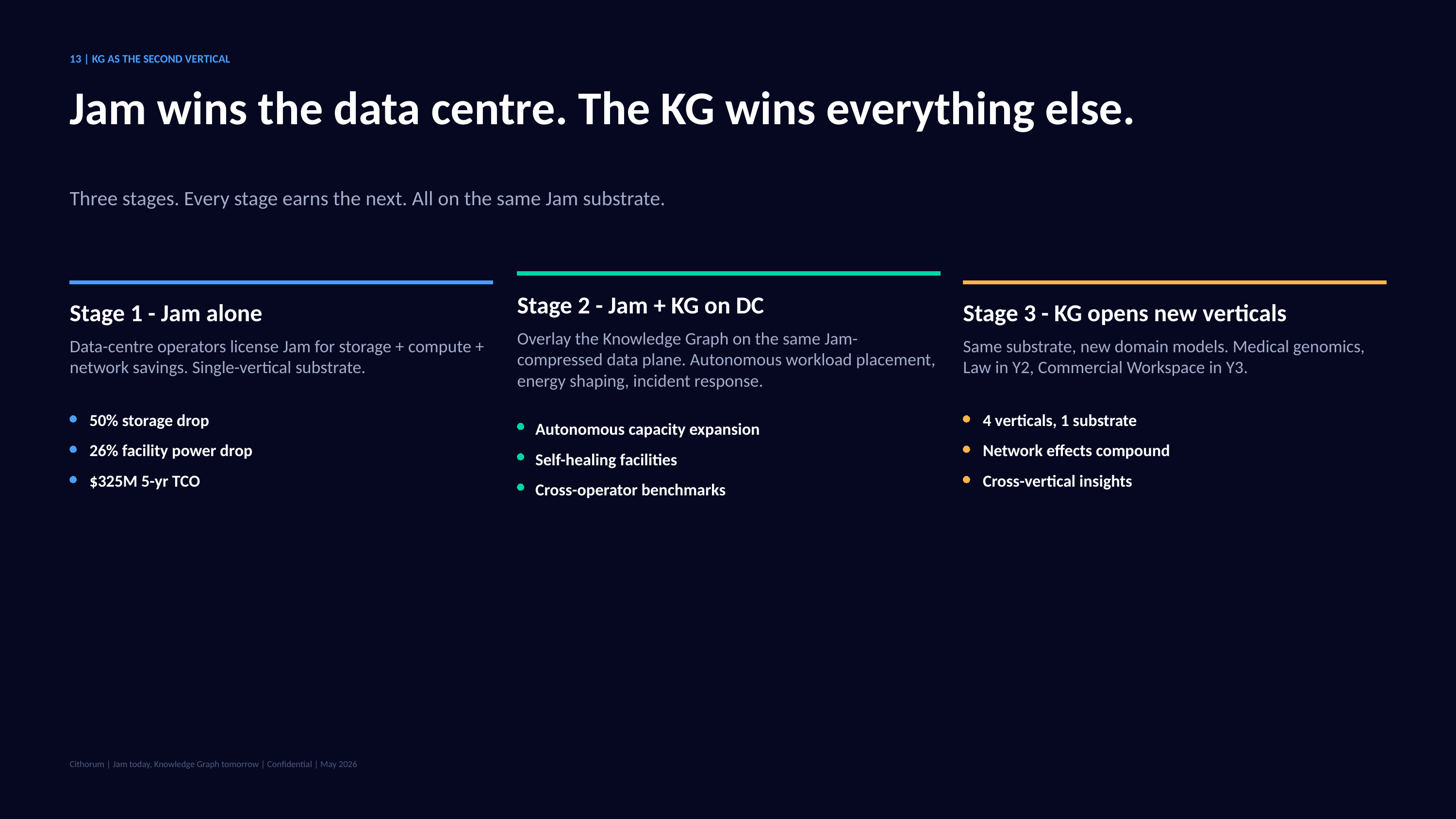

13 | KG AS THE SECOND VERTICAL
Jam wins the data centre. The KG wins everything else.
Three stages. Every stage earns the next. All on the same Jam substrate.

Stage 2 - Jam + KG on DC
Stage 1 - Jam alone
Stage 3 - KG opens new verticals
Overlay the Knowledge Graph on the same Jam-compressed data plane. Autonomous workload placement, energy shaping, incident response.
Data-centre operators license Jam for storage + compute + network savings. Single-vertical substrate.
Same substrate, new domain models. Medical genomics, Law in Y2, Commercial Workspace in Y3.

50% storage drop
4 verticals, 1 substrate

Autonomous capacity expansion

26% facility power drop
Network effects compound

Self-healing facilities

$325M 5-yr TCO
Cross-vertical insights

Cross-operator benchmarks

Cithorum | Jam today, Knowledge Graph tomorrow | Confidential | May 2026